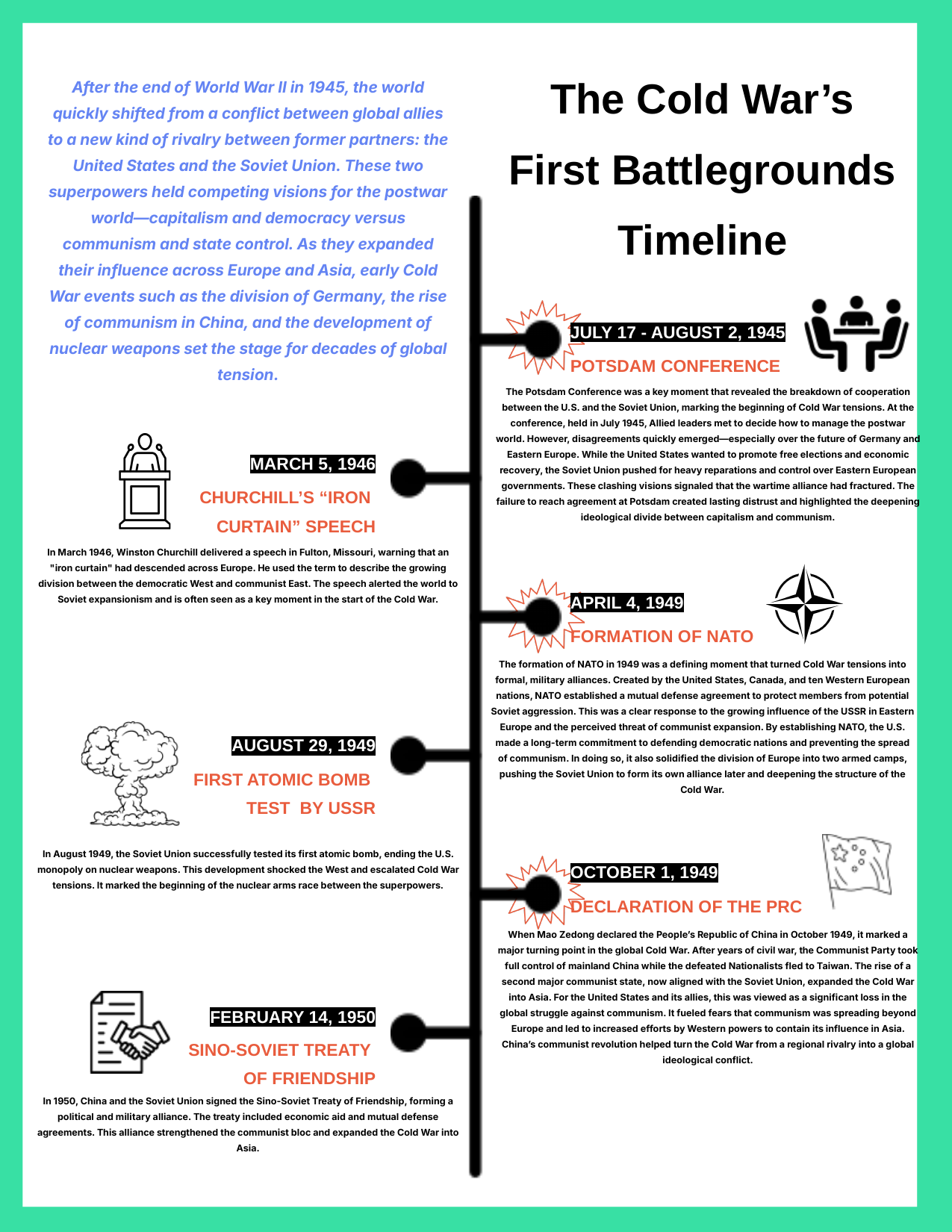

The Cold War’s First Battlegrounds
Timeline
After the end of World War II in 1945, the world quickly shifted from a conflict between global allies to a new kind of rivalry between former partners: the United States and the Soviet Union. These two superpowers held competing visions for the postwar world—capitalism and democracy versus communism and state control. As they expanded their influence across Europe and Asia, early Cold War events such as the division of Germany, the rise of communism in China, and the development of nuclear weapons set the stage for decades of global tension.

JULY 17 - AUGUST 2, 1945
POTSDAM CONFERENCE
The Potsdam Conference was a key moment that revealed the breakdown of cooperation between the U.S. and the Soviet Union, marking the beginning of Cold War tensions. At the conference, held in July 1945, Allied leaders met to decide how to manage the postwar world. However, disagreements quickly emerged—especially over the future of Germany and Eastern Europe. While the United States wanted to promote free elections and economic recovery, the Soviet Union pushed for heavy reparations and control over Eastern European governments. These clashing visions signaled that the wartime alliance had fractured. The failure to reach agreement at Potsdam created lasting distrust and highlighted the deepening ideological divide between capitalism and communism.

MARCH 5, 1946
CHURCHILL’S “IRON
CURTAIN” SPEECH
In March 1946, Winston Churchill delivered a speech in Fulton, Missouri, warning that an "iron curtain" had descended across Europe. He used the term to describe the growing division between the democratic West and communist East. The speech alerted the world to Soviet expansionism and is often seen as a key moment in the start of the Cold War.

APRIL 4, 1949
FORMATION OF NATO
The formation of NATO in 1949 was a defining moment that turned Cold War tensions into formal, military alliances. Created by the United States, Canada, and ten Western European nations, NATO established a mutual defense agreement to protect members from potential Soviet aggression. This was a clear response to the growing influence of the USSR in Eastern Europe and the perceived threat of communist expansion. By establishing NATO, the U.S. made a long-term commitment to defending democratic nations and preventing the spread of communism. In doing so, it also solidified the division of Europe into two armed camps, pushing the Soviet Union to form its own alliance later and deepening the structure of the Cold War.

AUGUST 29, 1949
FIRST ATOMIC BOMB
TEST  BY USSR

In August 1949, the Soviet Union successfully tested its first atomic bomb, ending the U.S. monopoly on nuclear weapons. This development shocked the West and escalated Cold War tensions. It marked the beginning of the nuclear arms race between the superpowers.
OCTOBER 1, 1949

DECLARATION OF THE PRC
When Mao Zedong declared the People’s Republic of China in October 1949, it marked a major turning point in the global Cold War. After years of civil war, the Communist Party took full control of mainland China while the defeated Nationalists fled to Taiwan. The rise of a second major communist state, now aligned with the Soviet Union, expanded the Cold War into Asia. For the United States and its allies, this was viewed as a significant loss in the global struggle against communism. It fueled fears that communism was spreading beyond Europe and led to increased efforts by Western powers to contain its influence in Asia. China’s communist revolution helped turn the Cold War from a regional rivalry into a global ideological conflict.

FEBRUARY 14, 1950
SINO-SOVIET TREATY
OF FRIENDSHIP
In 1950, China and the Soviet Union signed the Sino-Soviet Treaty of Friendship, forming a political and military alliance. The treaty included economic aid and mutual defense agreements. This alliance strengthened the communist bloc and expanded the Cold War into Asia.